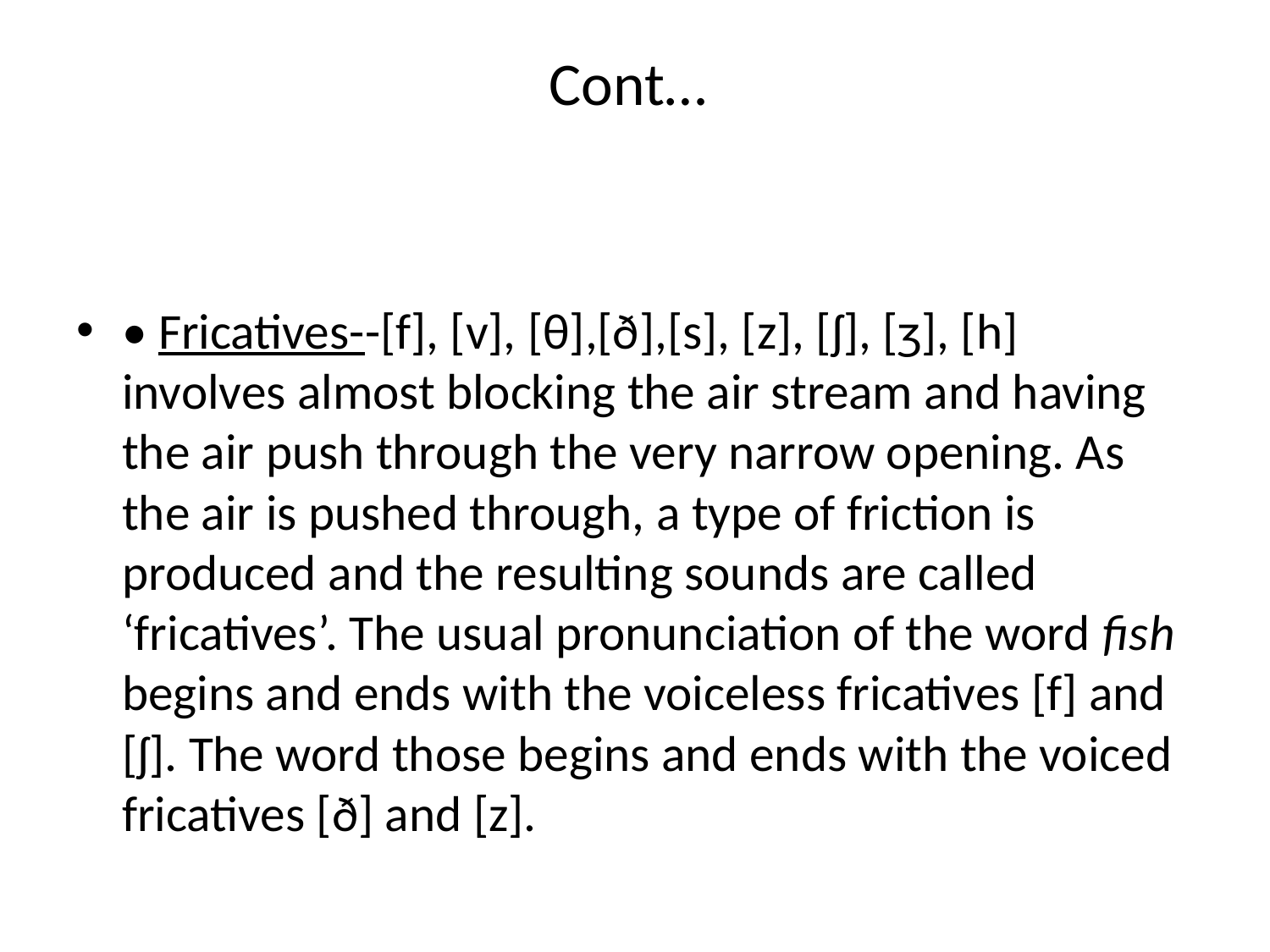

# Cont…

• Fricatives--[f], [v], [θ],[ð],[s], [z], [ʃ], [ʒ], [h] involves almost blocking the air stream and having the air push through the very narrow opening. As the air is pushed through, a type of friction is produced and the resulting sounds are called ‘fricatives’. The usual pronunciation of the word fish begins and ends with the voiceless fricatives [f] and [ʃ]. The word those begins and ends with the voiced fricatives [ð] and [z].